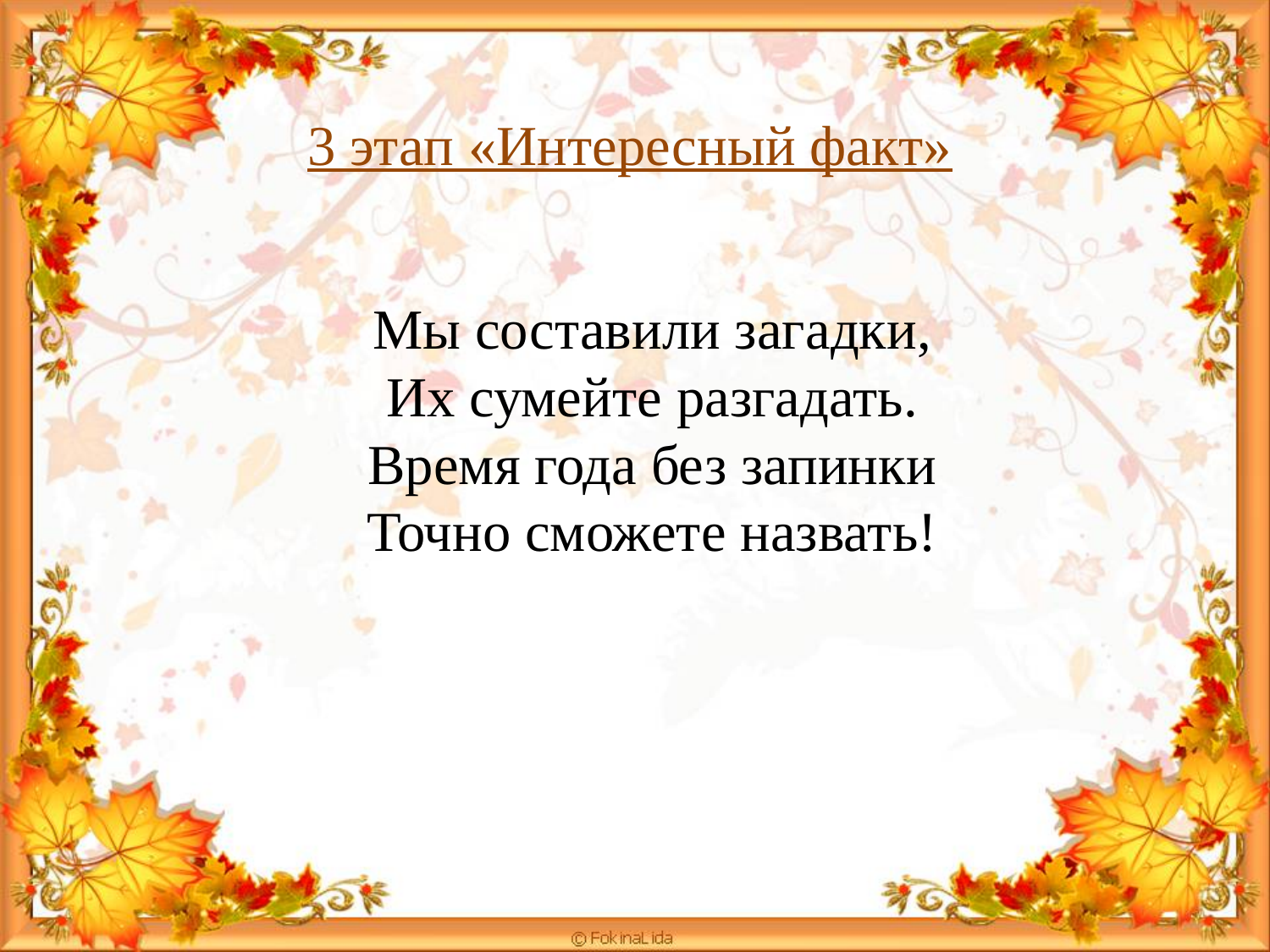

3 этап «Интересный факт»
Мы составили загадки,
Их сумейте разгадать.
Время года без запинки
Точно сможете назвать!